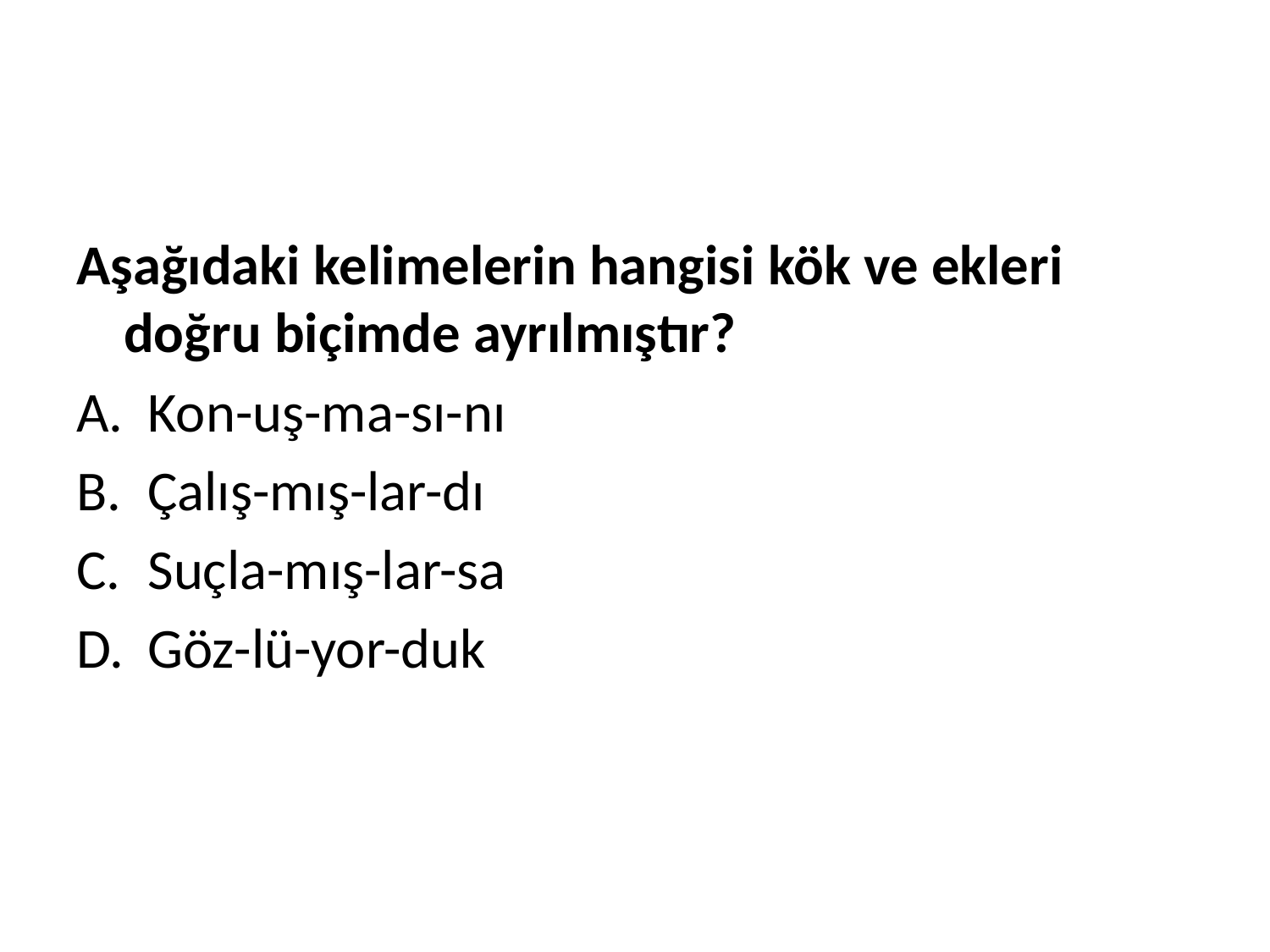

#
Aşağıdaki kelimelerin hangisi kök ve ekleri doğru biçimde ayrılmıştır?
Kon-uş-ma-sı-nı
Çalış-mış-lar-dı
Suçla-mış-lar-sa
Göz-lü-yor-duk